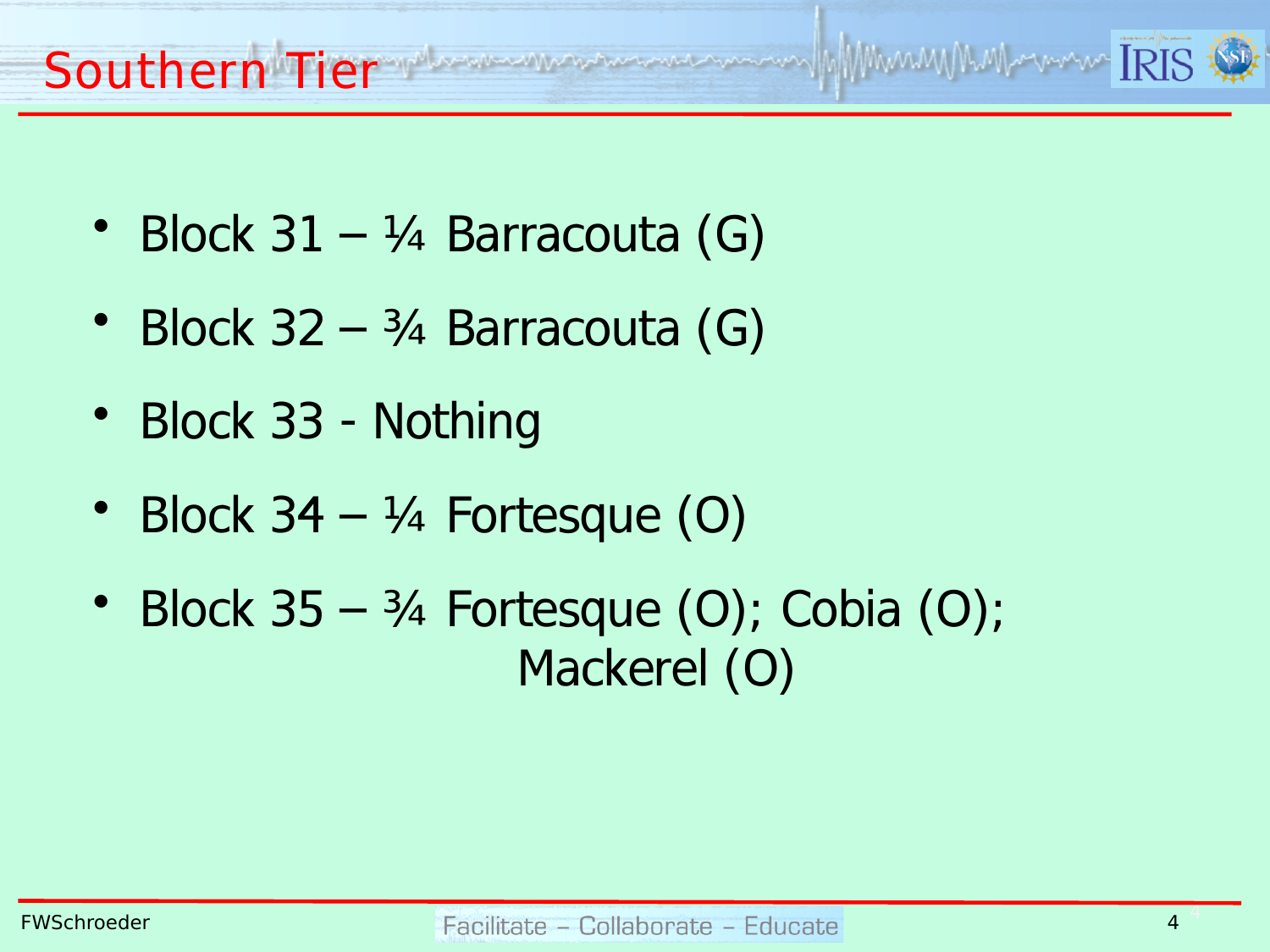

# Southern Tier
Block 31 – ¼ Barracouta (G)
Block 32 – ¾ Barracouta (G)
Block 33 - Nothing
Block 34 – ¼ Fortesque (O)
Block 35 – ¾ Fortesque (O); Cobia (O); 			        Mackerel (O)